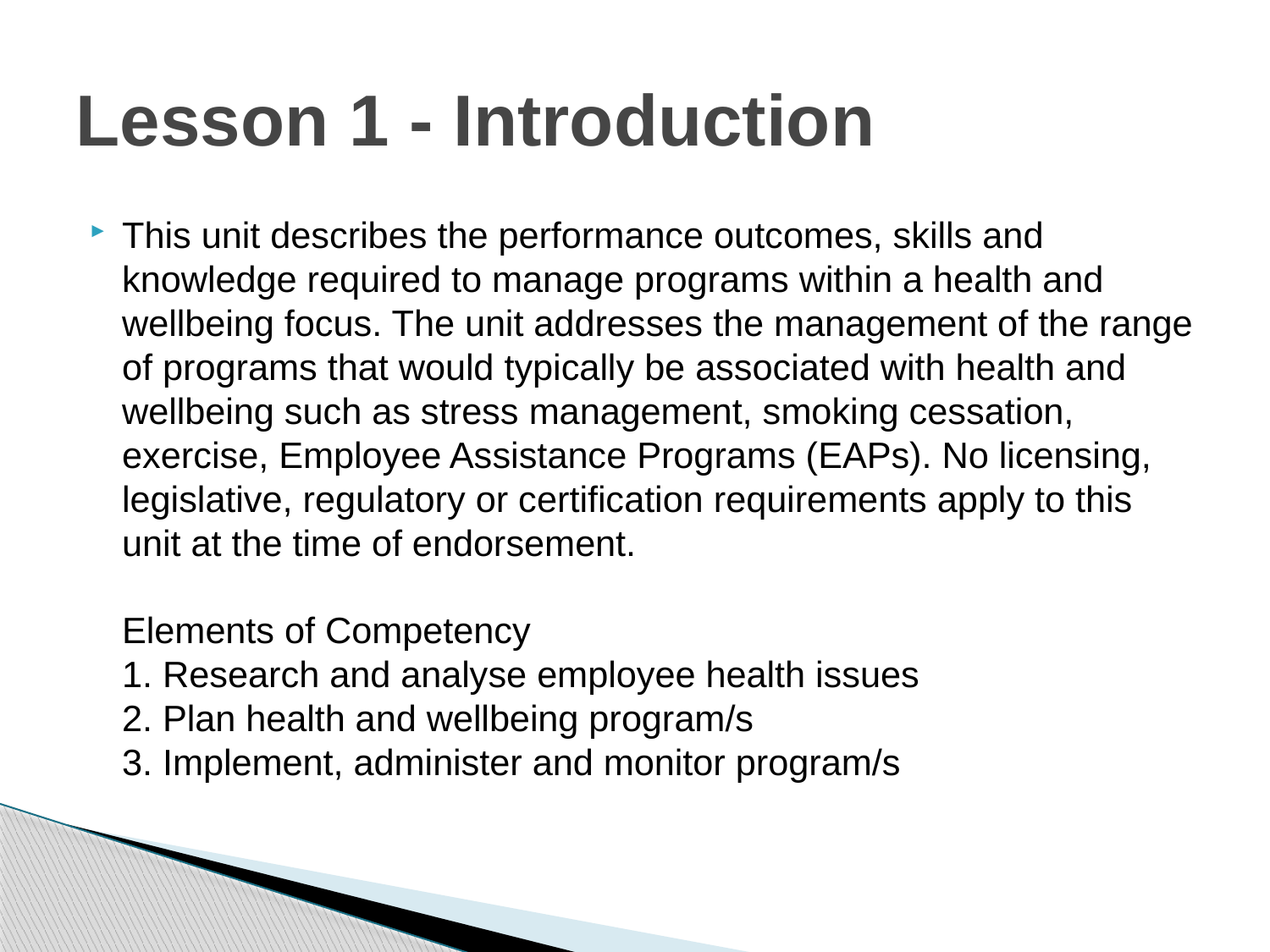

# Lesson 1 - Introduction
This unit describes the performance outcomes, skills and knowledge required to manage programs within a health and wellbeing focus. The unit addresses the management of the range of programs that would typically be associated with health and wellbeing such as stress management, smoking cessation, exercise, Employee Assistance Programs (EAPs). No licensing, legislative, regulatory or certification requirements apply to this unit at the time of endorsement.
Elements of Competency
1. Research and analyse employee health issues
2. Plan health and wellbeing program/s
3. Implement, administer and monitor program/s